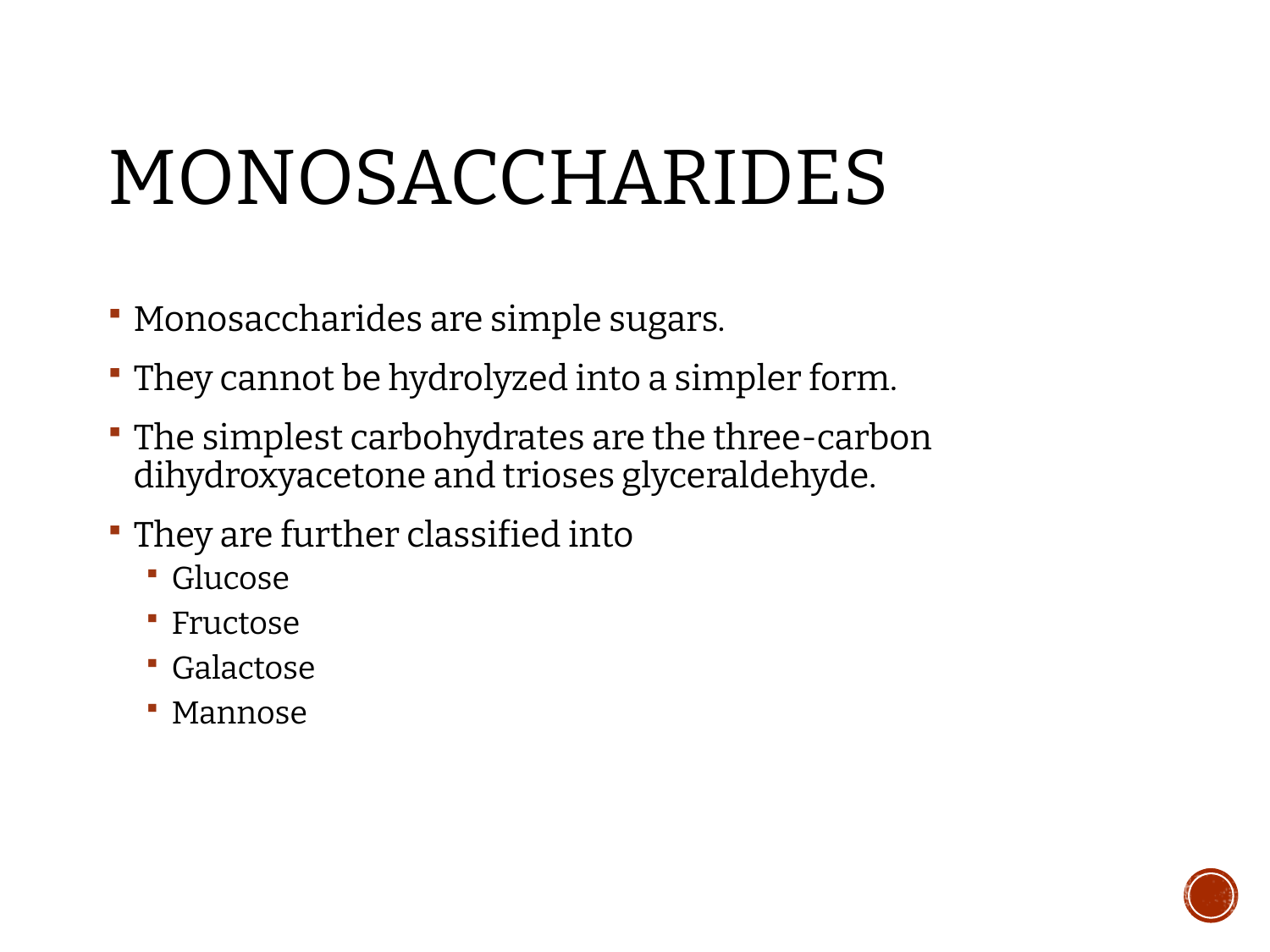

# Monosaccharides
Monosaccharides are simple sugars.
They cannot be hydrolyzed into a simpler form.
The simplest carbohydrates are the three-carbon dihydroxyacetone and trioses glyceraldehyde.
They are further classified into
Glucose
Fructose
Galactose
Mannose